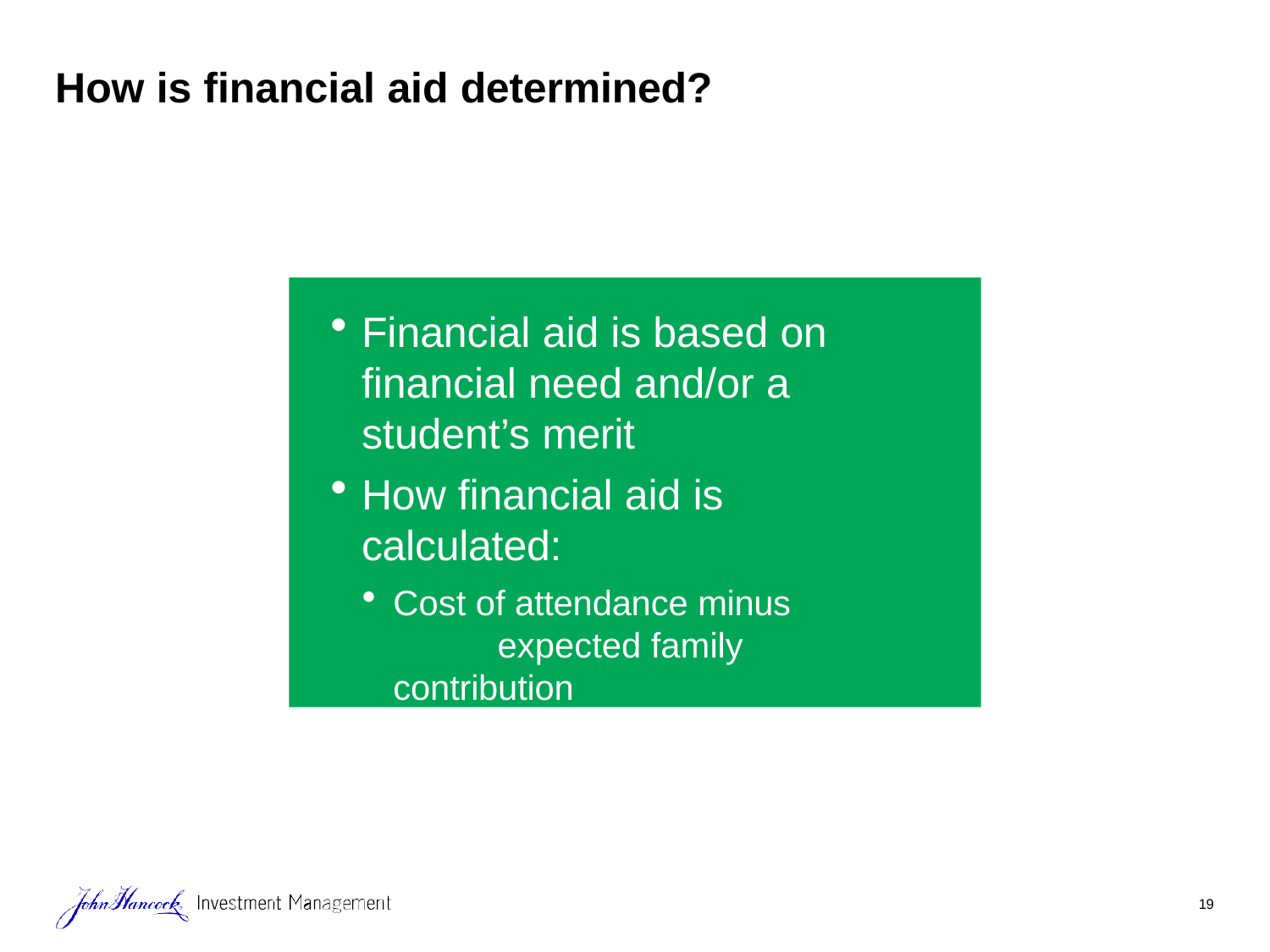

# How is financial aid determined?
Financial aid is based on financial need and/or a student’s merit
How financial aid is calculated:
Cost of attendance minus 	expected family contribution
19